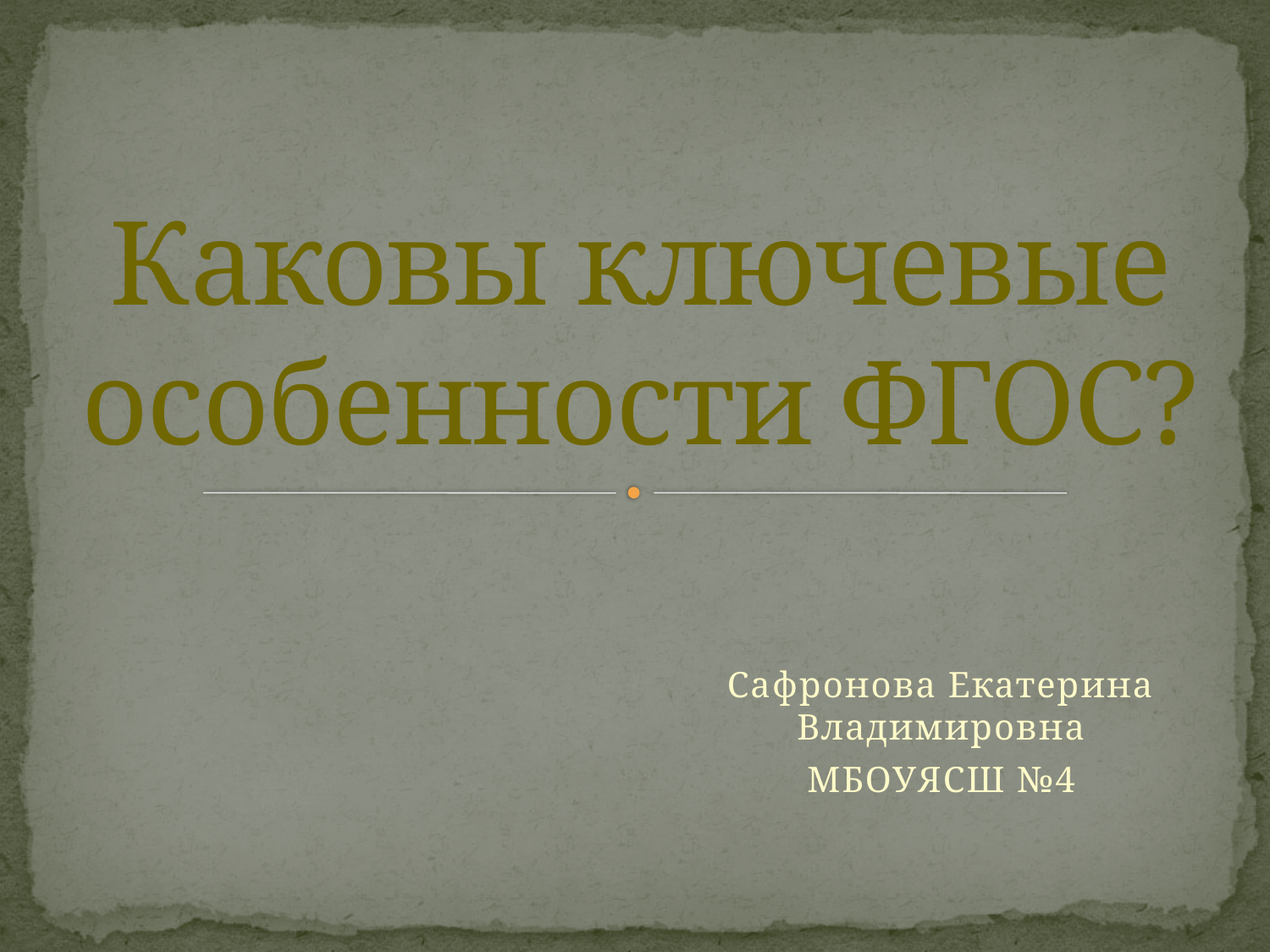

# Каковы ключевые особенности ФГОС?
Сафронова Екатерина Владимировна
МБОУЯСШ №4